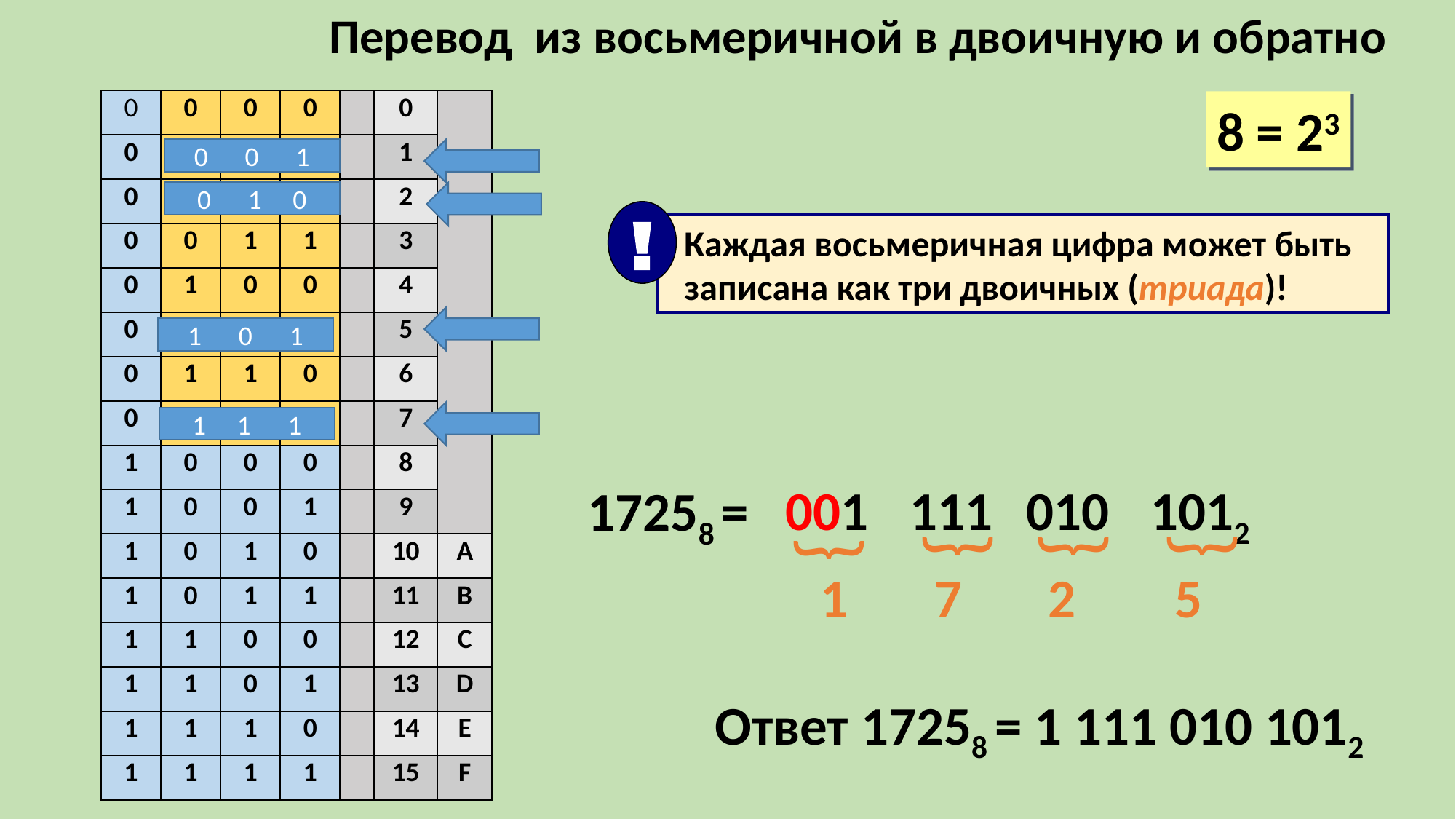

Перевод  из восьмеричной в двоичную и обратно

| 0 | 0 | 0 | 0 |  | 0 |  |
| --- | --- | --- | --- | --- | --- | --- |
| 0 | 0 | 0 | 1 |  | 1 |  |
| 0 | 0 | 1 | 0 |  | 2 |  |
| 0 | 0 | 1 | 1 |  | 3 |  |
| 0 | 1 | 0 | 0 |  | 4 |  |
| 0 | 1 | 0 | 1 |  | 5 |  |
| 0 | 1 | 1 | 0 |  | 6 |  |
| 0 | 1 | 1 | 1 |  | 7 |  |
| 1 | 0 | 0 | 0 |  | 8 |  |
| 1 | 0 | 0 | 1 |  | 9 |  |
| 1 | 0 | 1 | 0 |  | 10 | A |
| 1 | 0 | 1 | 1 |  | 11 | B |
| 1 | 1 | 0 | 0 |  | 12 | C |
| 1 | 1 | 0 | 1 |  | 13 | D |
| 1 | 1 | 1 | 0 |  | 14 | E |
| 1 | 1 | 1 | 1 |  | 15 | F |
8 = 23
0      0      1

0      1     0

!
  Каждая восьмеричная цифра может быть
  записана как три двоичных (триада)!

1      0      1

1     1      1
 17258 =
 001
 111
 010
 1012
{
{
{
{
1       7       2        5
Ответ 17258 = 1 111 010 1012